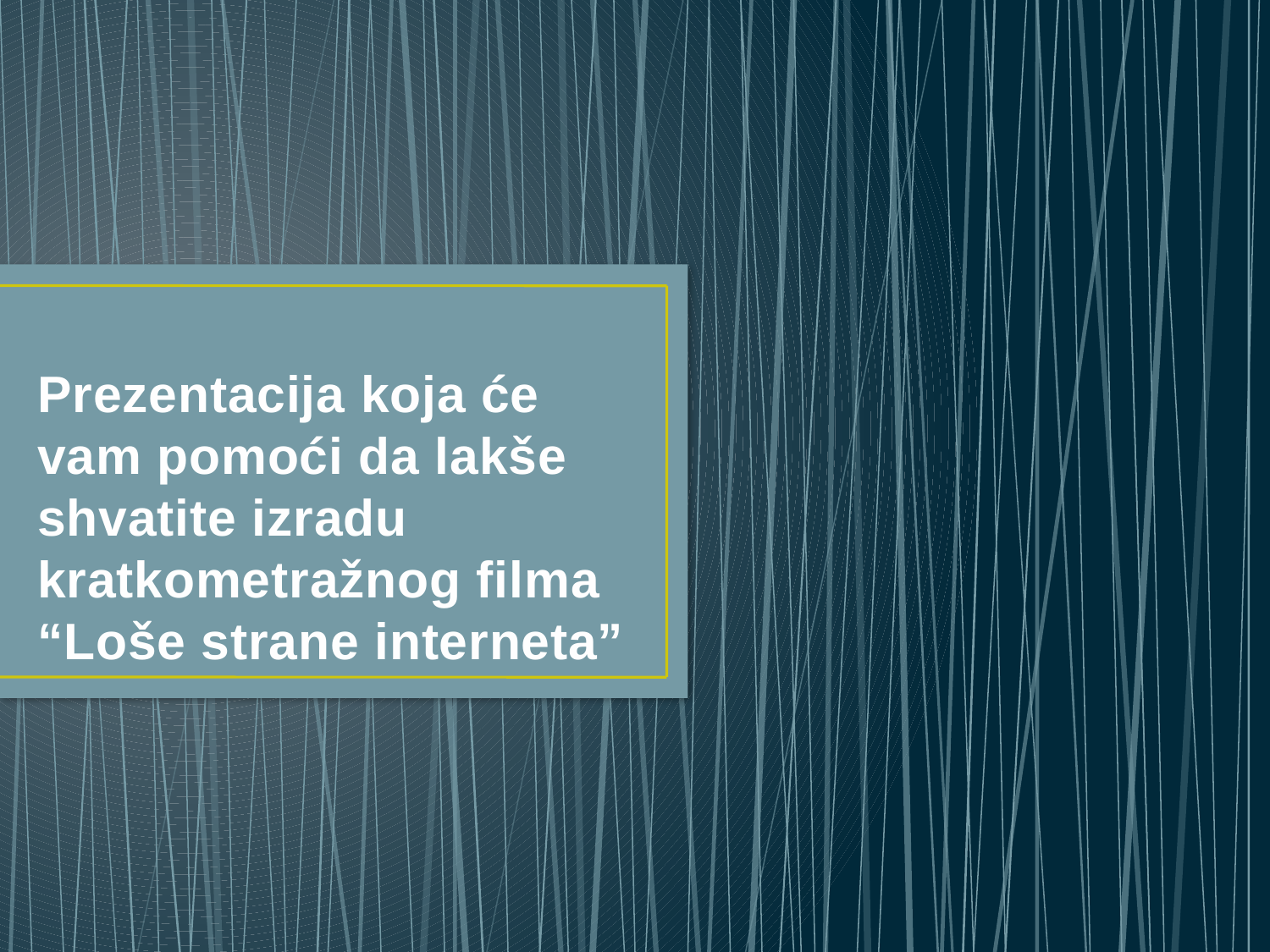

# Prezentacija koja će vam pomoći da lakše shvatite izradu kratkometražnog filma “Loše strane interneta”